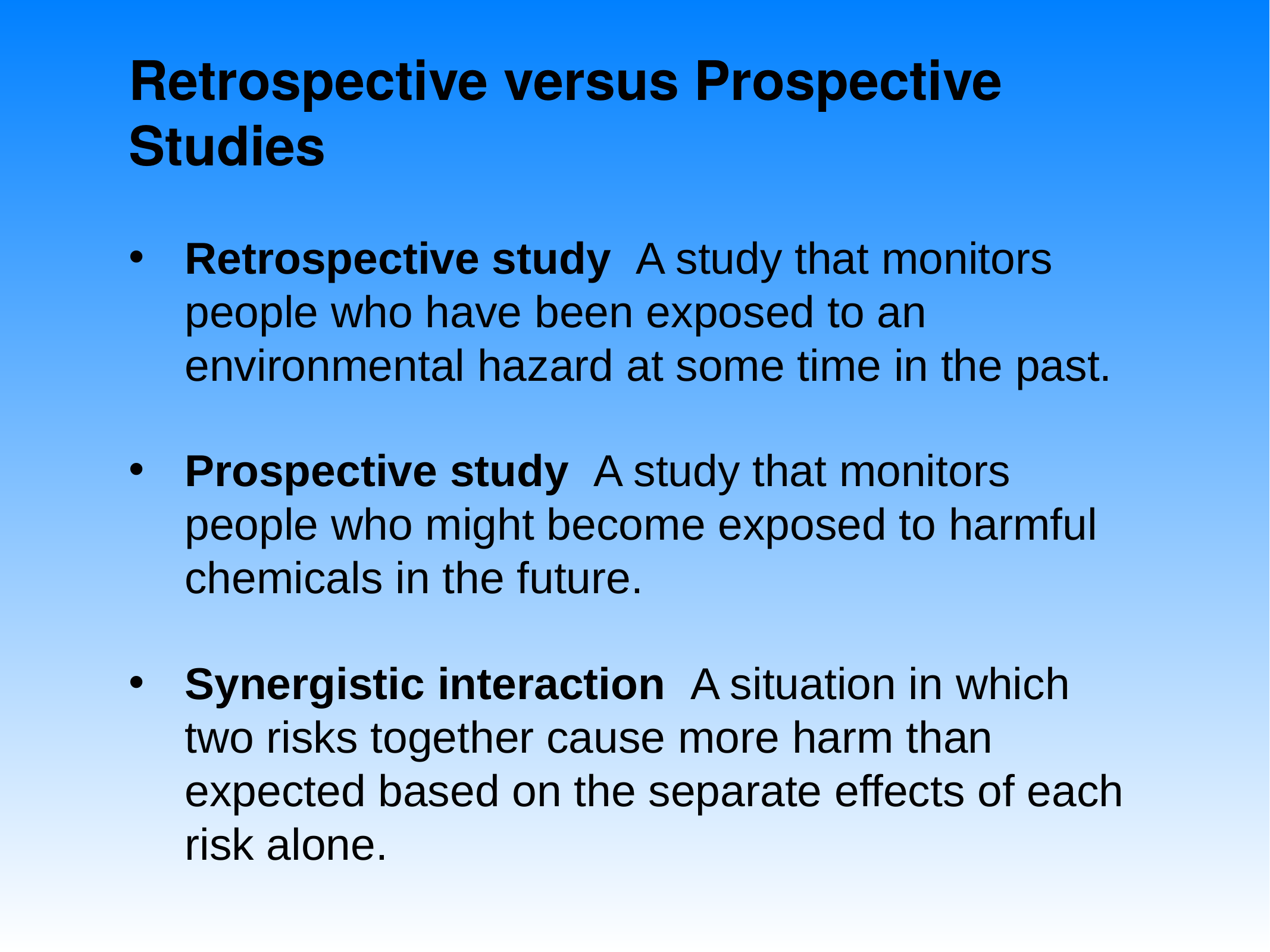

# Retrospective versus Prospective Studies
Retrospective study  A study that monitors people who have been exposed to an environmental hazard at some time in the past.
Prospective study  A study that monitors people who might become exposed to harmful chemicals in the future.
Synergistic interaction  A situation in which two risks together cause more harm than expected based on the separate effects of each risk alone.